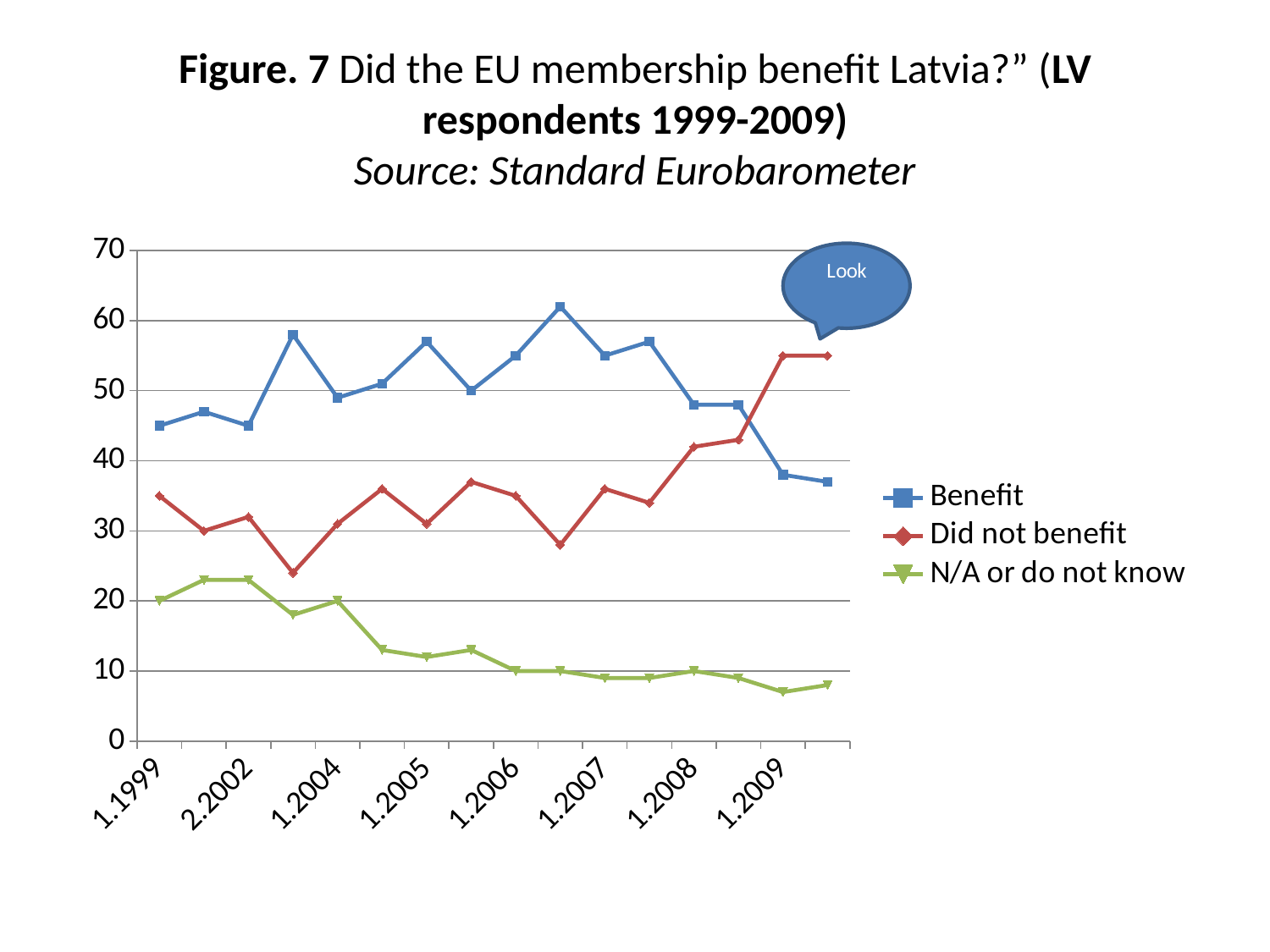

# Figure. 7 Did the EU membership benefit Latvia?” (LV respondents 1999-2009) Source: Standard Eurobarometer

### Chart

| Category | Benefit | Did not benefit | N/A or do not know |
|---|---|---|---|
| 1.1999 | 45.0 | 35.0 | 20.0 |
| 2.2000999999999999 | 47.0 | 30.0 | 23.0 |
| 2.2002000000000002 | 45.0 | 32.0 | 23.0 |
| 2.2002999999999999 | 58.0 | 24.0 | 18.0 |
| 1.2003999999999955 | 49.0 | 31.0 | 20.0 |
| 2.2004000000000001 | 51.0 | 36.0 | 13.0 |
| 1.2004999999999955 | 57.0 | 31.0 | 12.0 |
| 2.2004999999999999 | 50.0 | 37.0 | 13.0 |
| 1.2005999999999954 | 55.0 | 35.0 | 10.0 |
| 2.2006000000000001 | 62.0 | 28.0 | 10.0 |
| 1.2006999999999952 | 55.0 | 36.0 | 9.0 |
| 2.2006999999999999 | 57.0 | 34.0 | 9.0 |
| 1.2007999999999952 | 48.0 | 42.0 | 10.0 |
| 2.2008000000000001 | 48.0 | 43.0 | 9.0 |
| 1.2008999999999952 | 38.0 | 55.0 | 7.0 |
| 2.2008999999999999 | 37.0 | 55.0 | 8.0 |